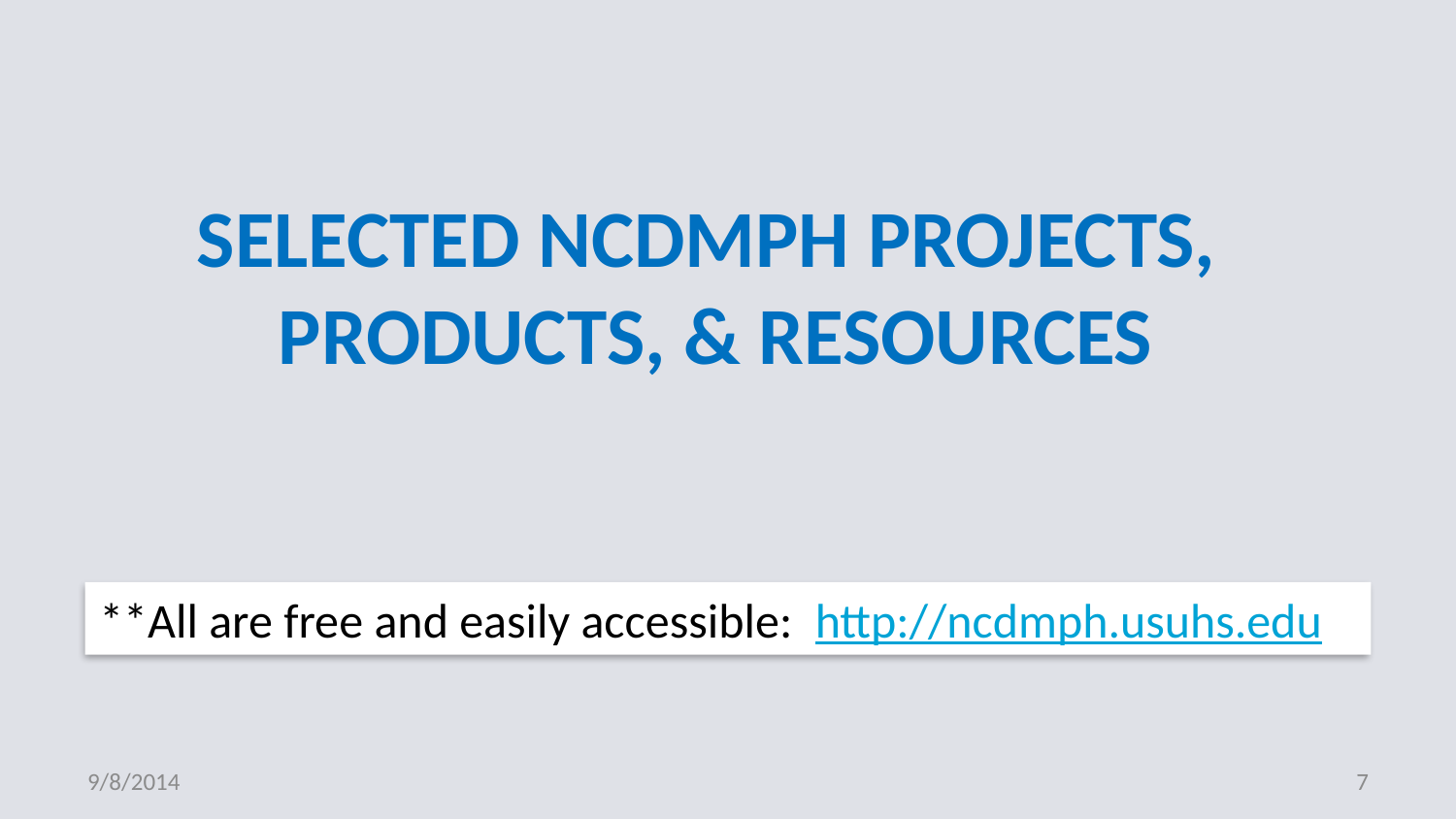

# Selected NCDMPH projects, products, & resources
**All are free and easily accessible:  http://ncdmph.usuhs.edu
9/8/2014
7